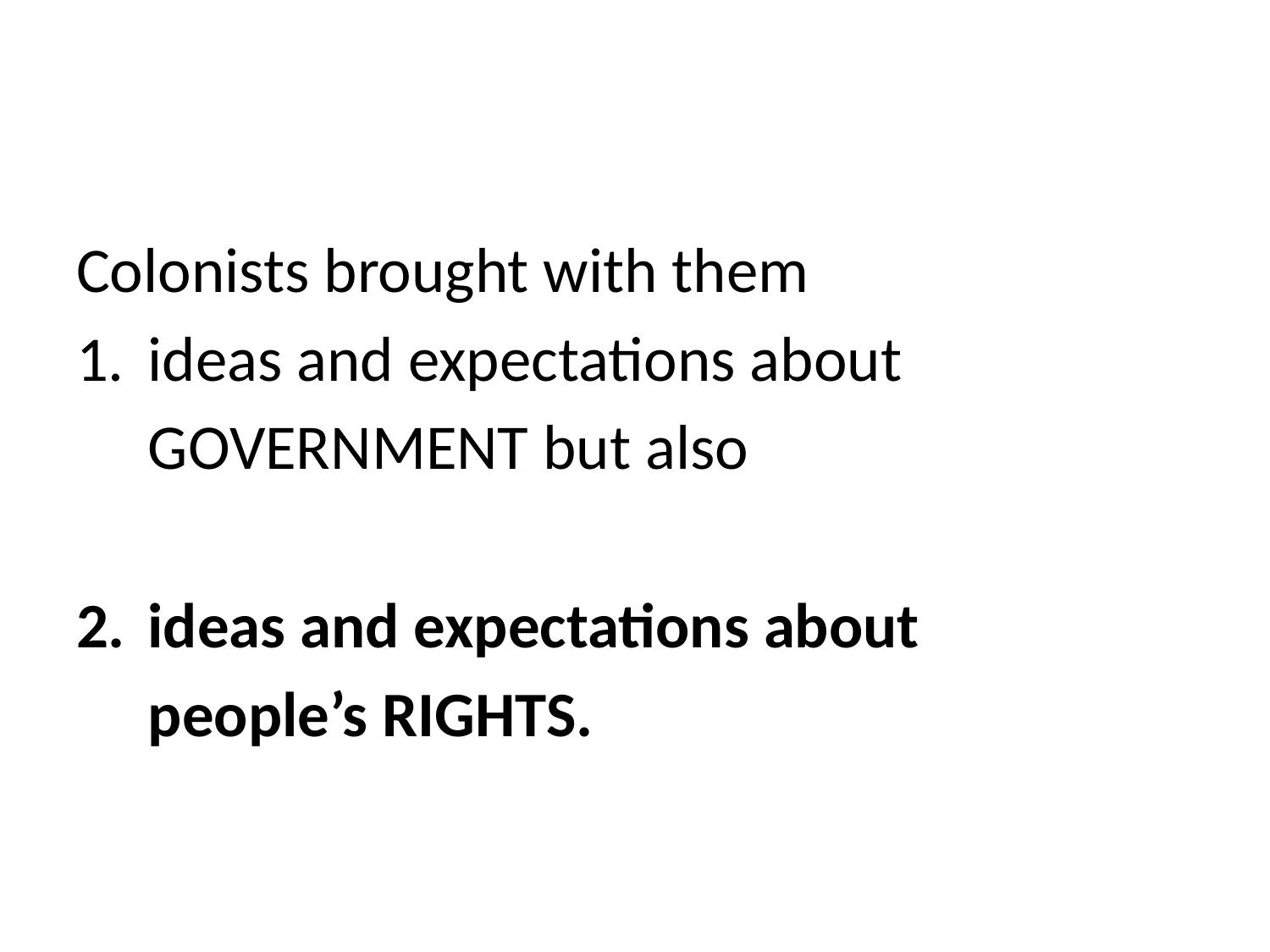

#
Colonists brought with them
ideas and expectations about
     GOVERNMENT but also

ideas and expectations about
     people’s RIGHTS.